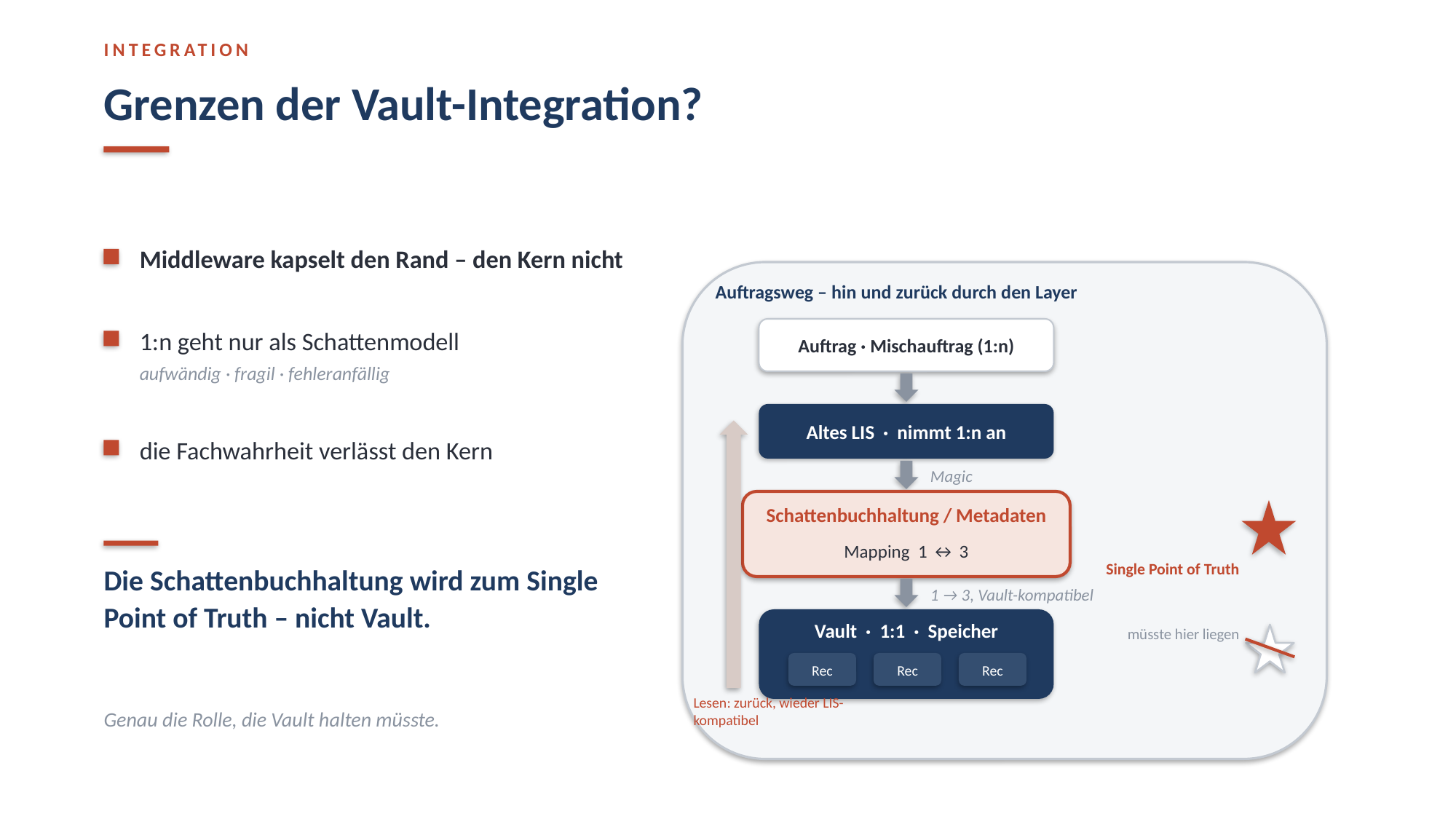

INTEGRATION
Grenzen der Vault-Integration?

Middleware kapselt den Rand – den Kern nicht

Auftragsweg – hin und zurück durch den Layer
Auftrag · Mischauftrag (1:n)
1:n geht nur als Schattenmodell

aufwändig · fragil · fehleranfällig

Altes LIS  ·  nimmt 1:n an

die Fachwahrheit verlässt den Kern

Magic

Schattenbuchhaltung / Metadaten

Mapping  1 ↔ 3

Single Point of Truth
Die Schattenbuchhaltung wird zum Single Point of Truth – nicht Vault.
1 → 3, Vault-kompatibel

Vault  ·  1:1  ·  Speicher
müsste hier liegen

Rec

Rec

Rec
Lesen: zurück, wieder LIS-kompatibel
Genau die Rolle, die Vault halten müsste.